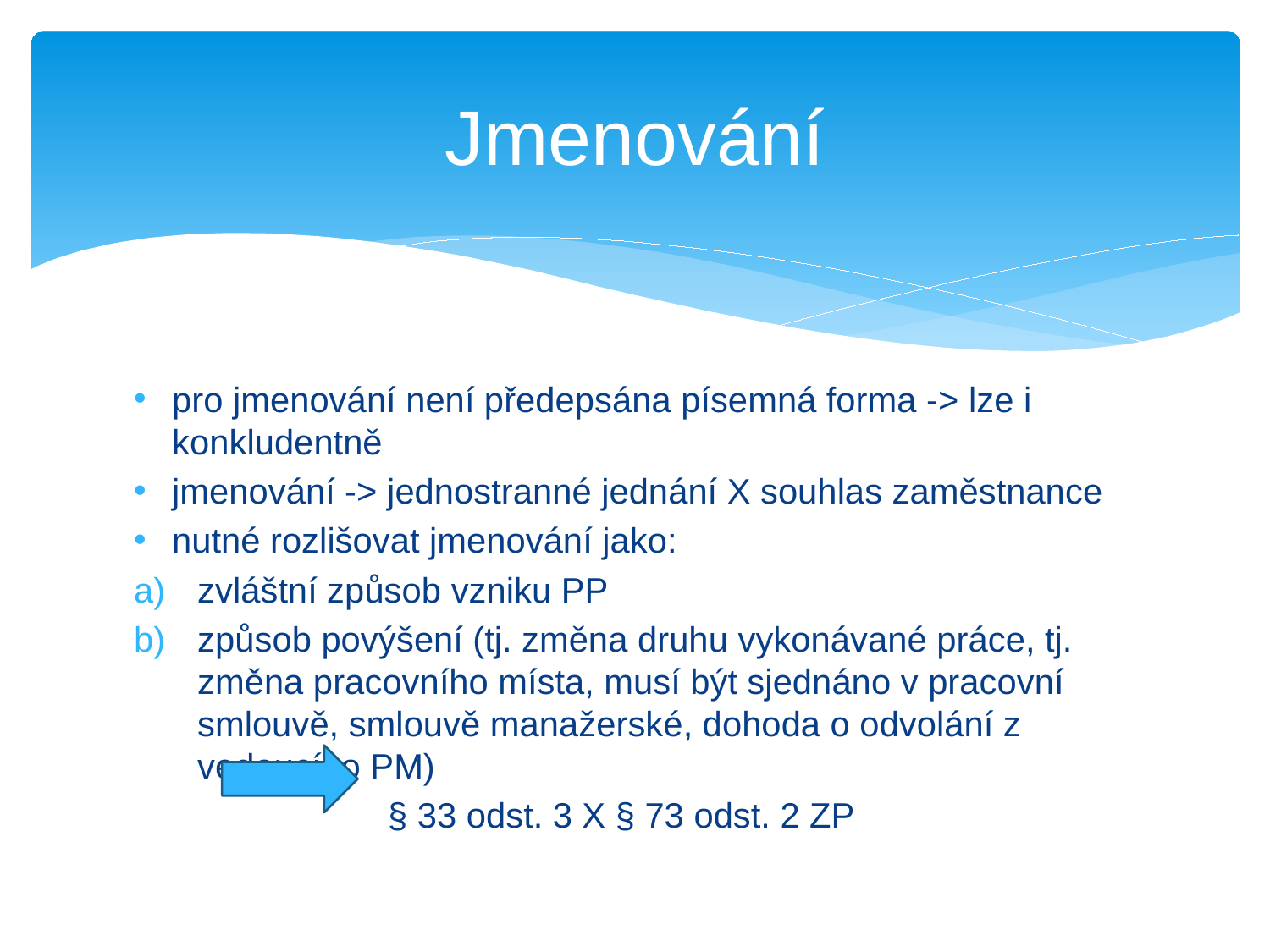

# Jmenování

pro jmenování není předepsána písemná forma -> lze i konkludentně
jmenování -> jednostranné jednání X souhlas zaměstnance
nutné rozlišovat jmenování jako:
zvláštní způsob vzniku PP
způsob povýšení (tj. změna druhu vykonávané práce, tj. změna pracovního místa, musí být sjednáno v pracovní smlouvě, smlouvě manažerské, dohoda o odvolání z vedoucího PM)
		§ 33 odst. 3 X § 73 odst. 2 ZP